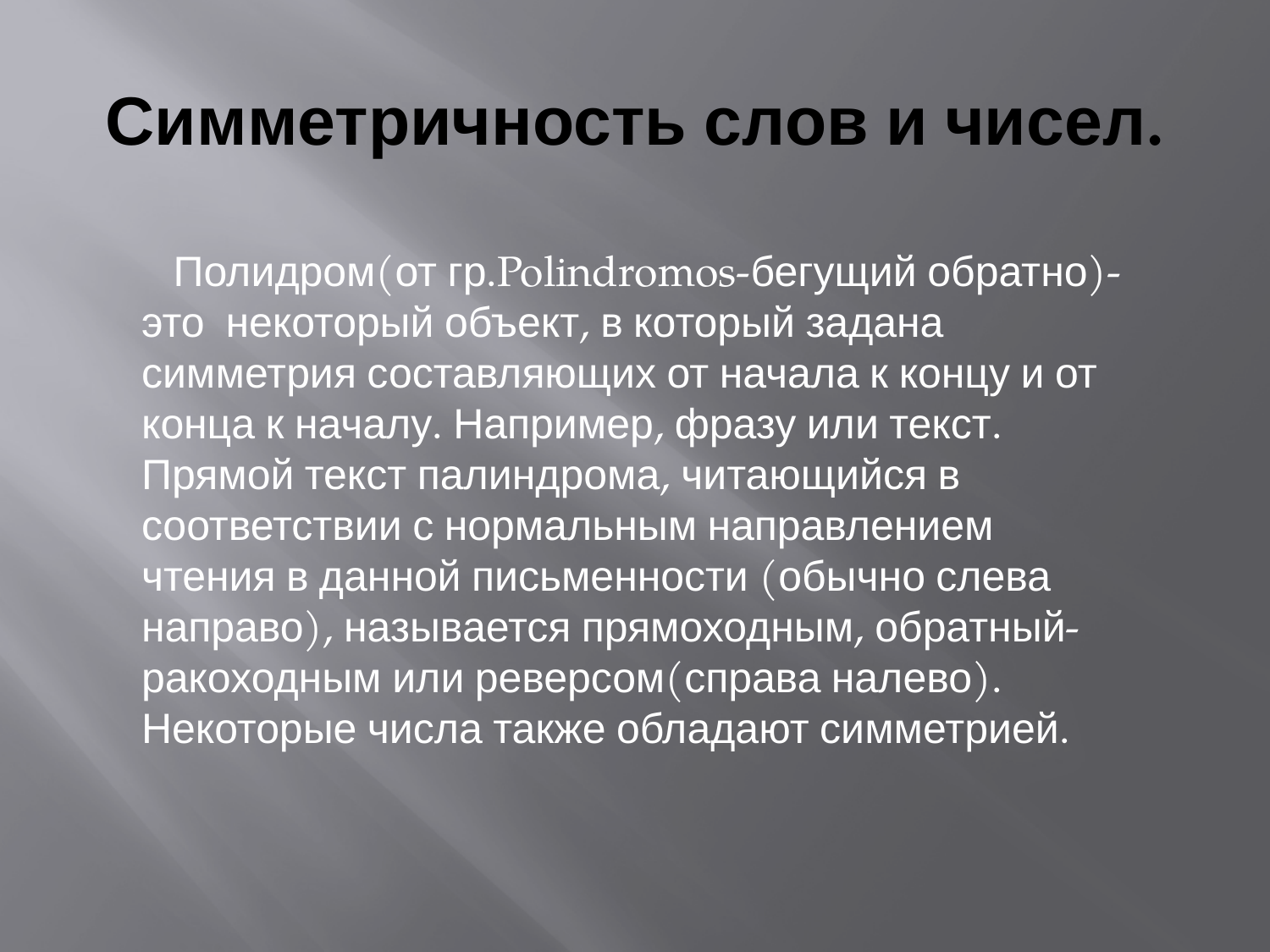

# Симметричность слов и чисел.
   Полидром(от гр.Polindromos-бегущий обратно)-это  некоторый объект, в который задана симметрия составляющих от начала к концу и от конца к началу. Например, фразу или текст. Прямой текст палиндрома, читающийся в соответствии с нормальным направлением чтения в данной письменности (обычно слева направо), называется прямоходным, обратный- ракоходным или реверсом(справа налево). Некоторые числа также обладают симметрией.